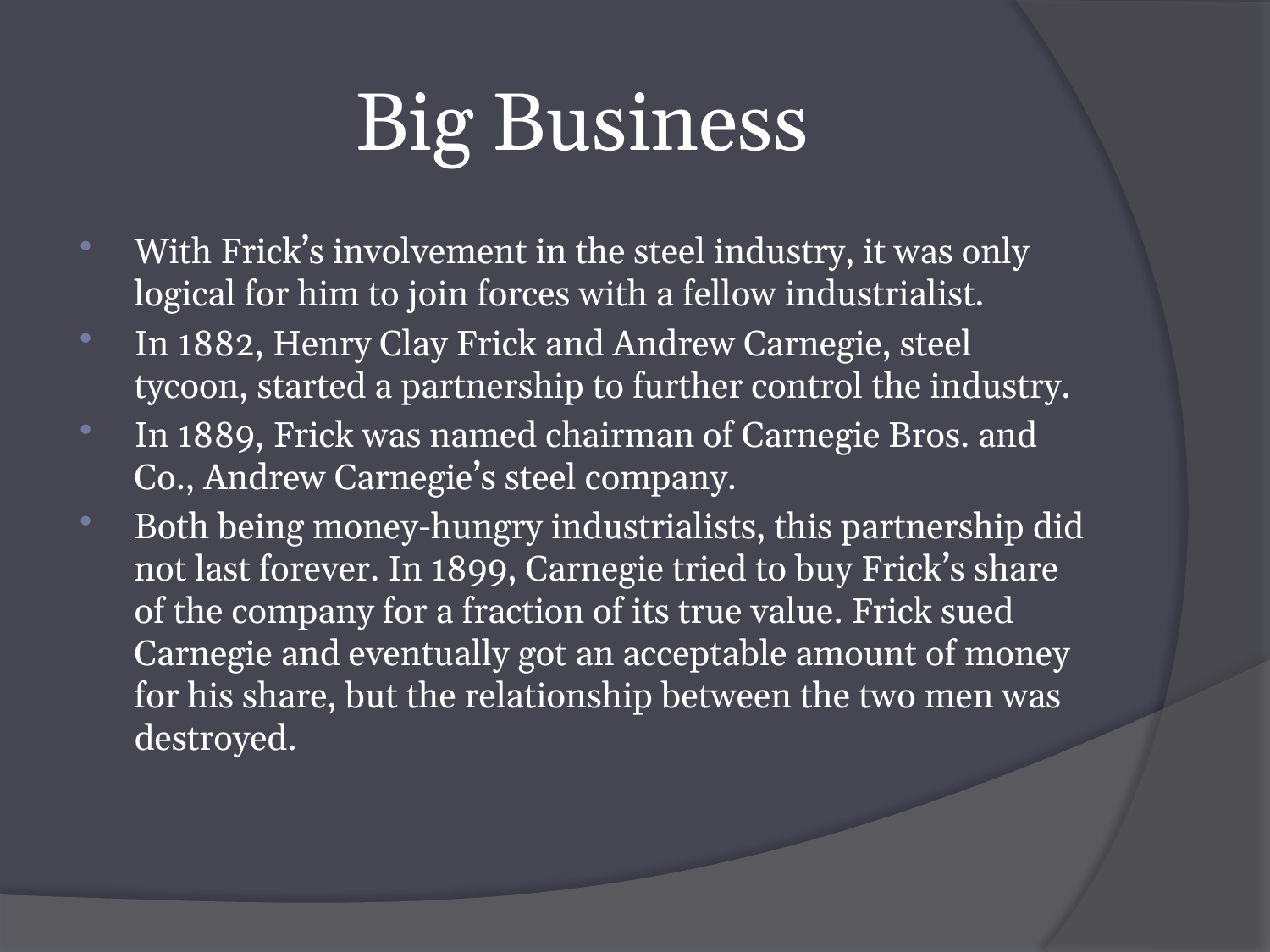

# Big Business
With Frick’s involvement in the steel industry, it was only logical for him to join forces with a fellow industrialist.
In 1882, Henry Clay Frick and Andrew Carnegie, steel tycoon, started a partnership to further control the industry.
In 1889, Frick was named chairman of Carnegie Bros. and Co., Andrew Carnegie’s steel company.
Both being money-hungry industrialists, this partnership did not last forever. In 1899, Carnegie tried to buy Frick’s share of the company for a fraction of its true value. Frick sued Carnegie and eventually got an acceptable amount of money for his share, but the relationship between the two men was destroyed.